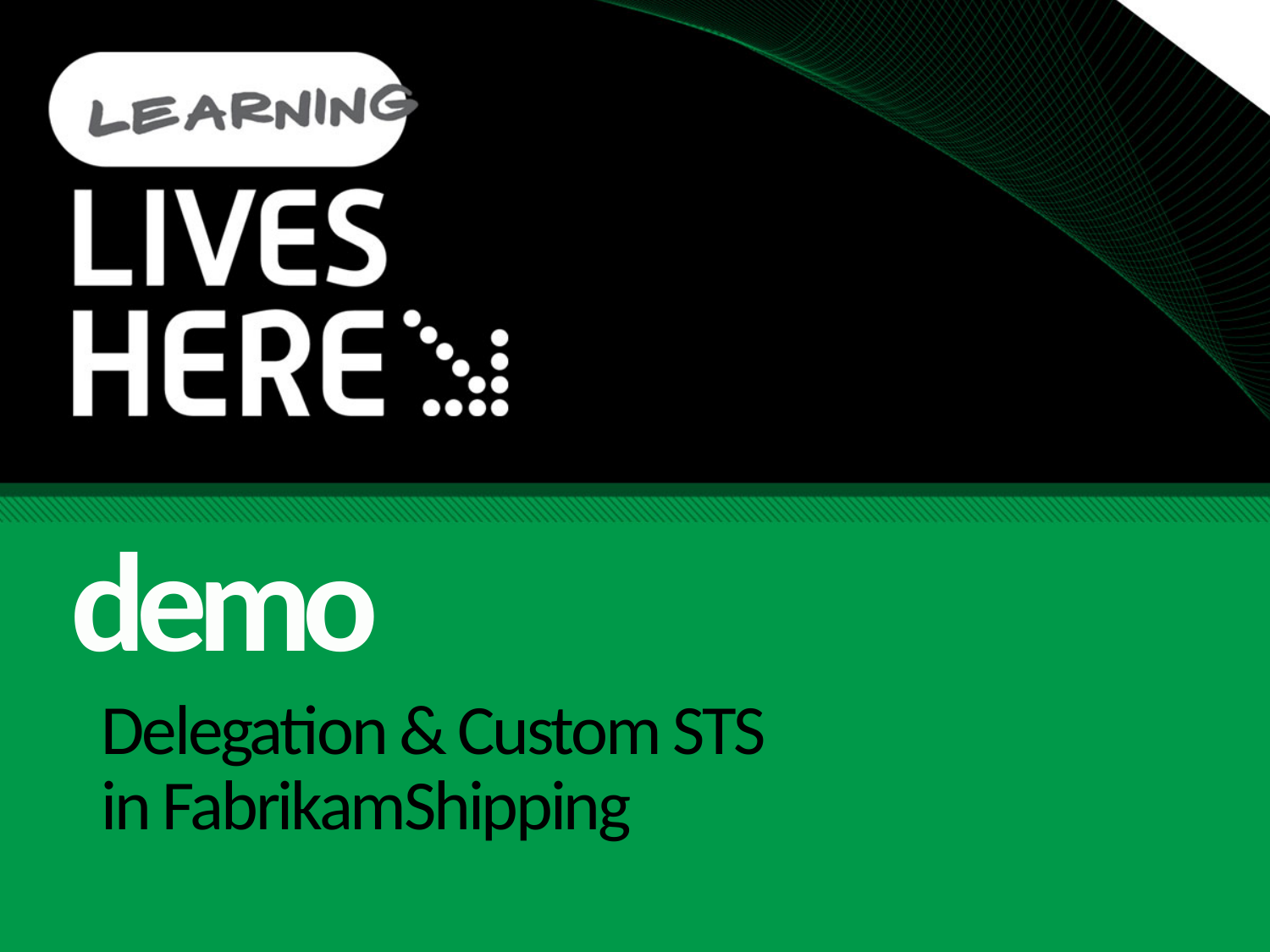

demo
# Delegation & Custom STS in FabrikamShipping